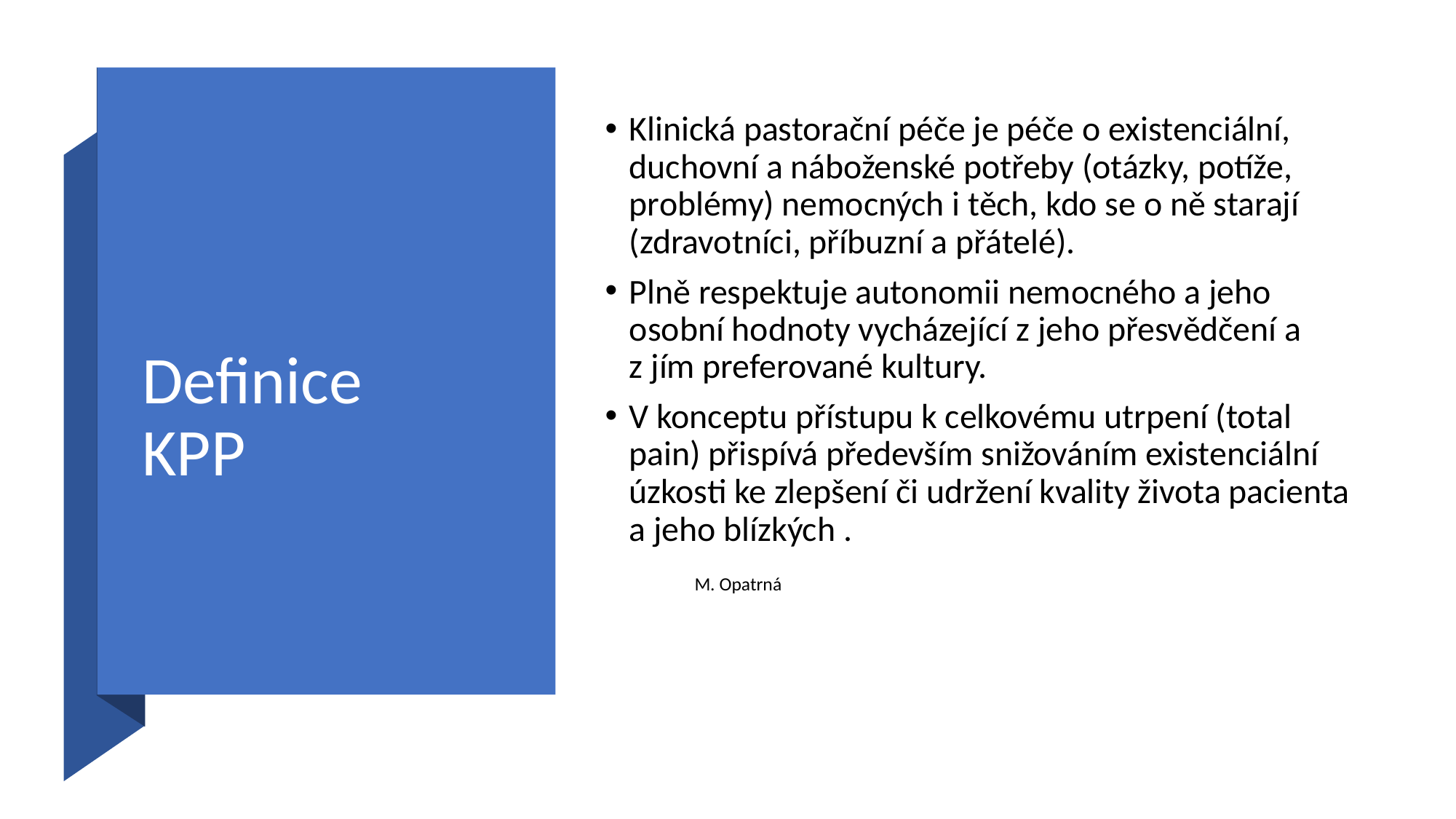

# Definice KPP
Klinická pastorační péče je péče o existenciální, duchovní a náboženské potřeby (otázky, potíže, problémy) nemocných i těch, kdo se o ně starají (zdravotníci, příbuzní a přátelé).
Plně respektuje autonomii nemocného a jeho osobní hodnoty vycházející z jeho přesvědčení a z jím preferované kultury.
V konceptu přístupu k celkovému utr­pení (total pain) přispívá především snižováním existenciální úzkosti ke zlepšení či udr­žení kvality života pacienta a jeho blízkých .
 					M. Opatrná